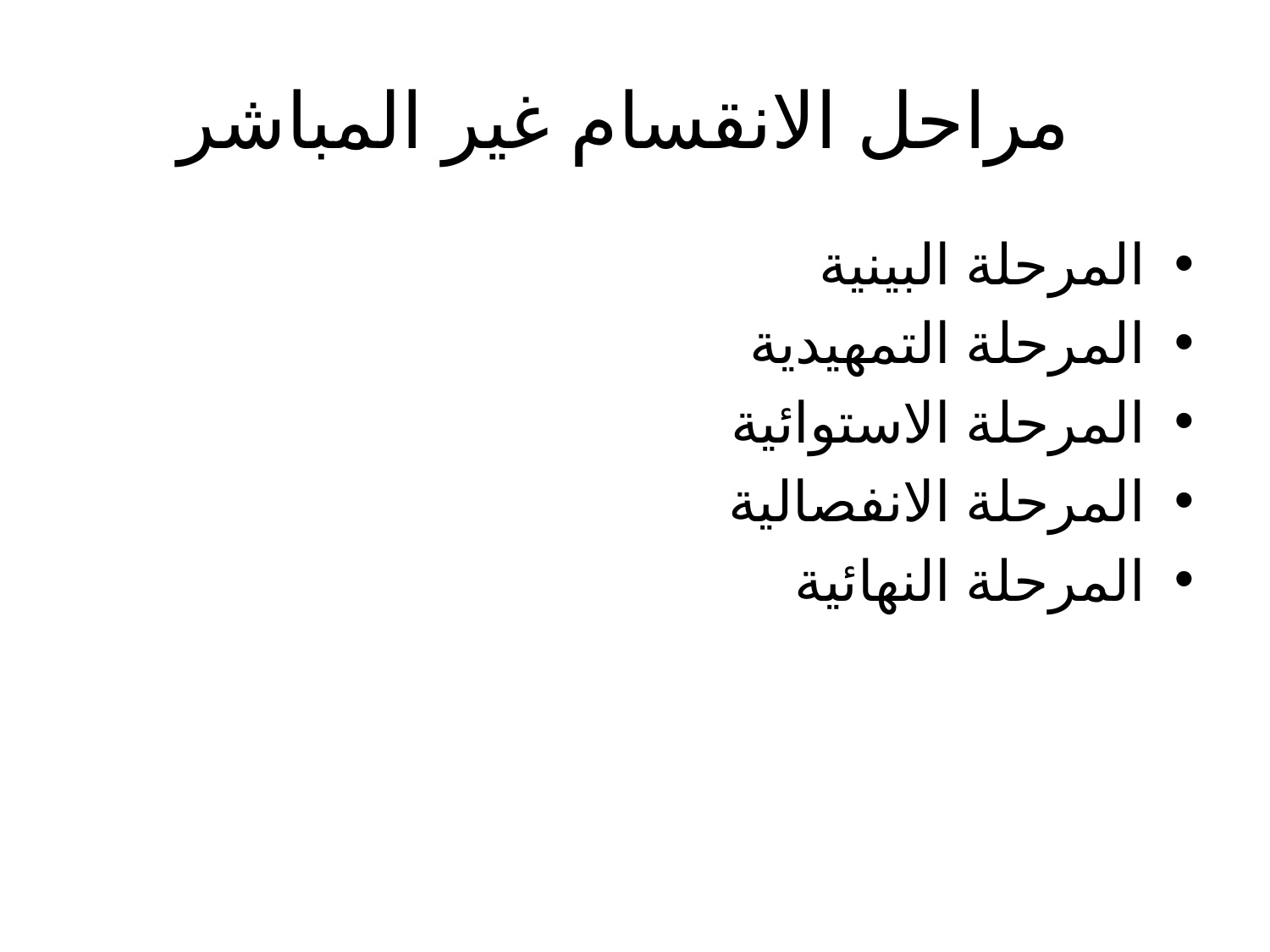

# مراحل الانقسام غير المباشر
المرحلة البينية
المرحلة التمهيدية
المرحلة الاستوائية
المرحلة الانفصالية
المرحلة النهائية